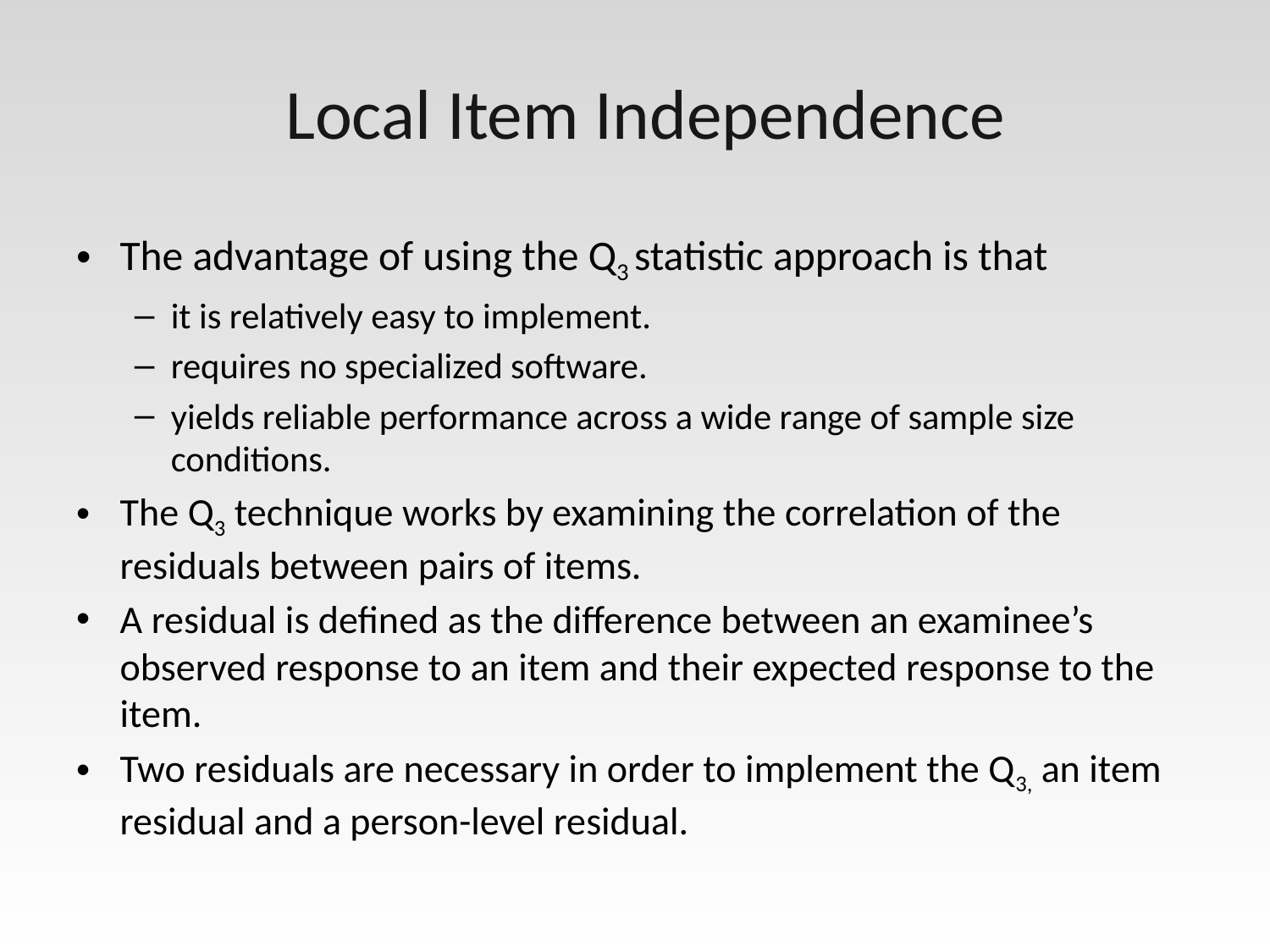

# Local Item Independence
The advantage of using the Q3 statistic approach is that
it is relatively easy to implement.
requires no specialized software.
yields reliable performance across a wide range of sample size conditions.
The Q3 technique works by examining the correlation of the residuals between pairs of items.
A residual is defined as the difference between an examinee’s observed response to an item and their expected response to the item.
Two residuals are necessary in order to implement the Q3, an item residual and a person-level residual.